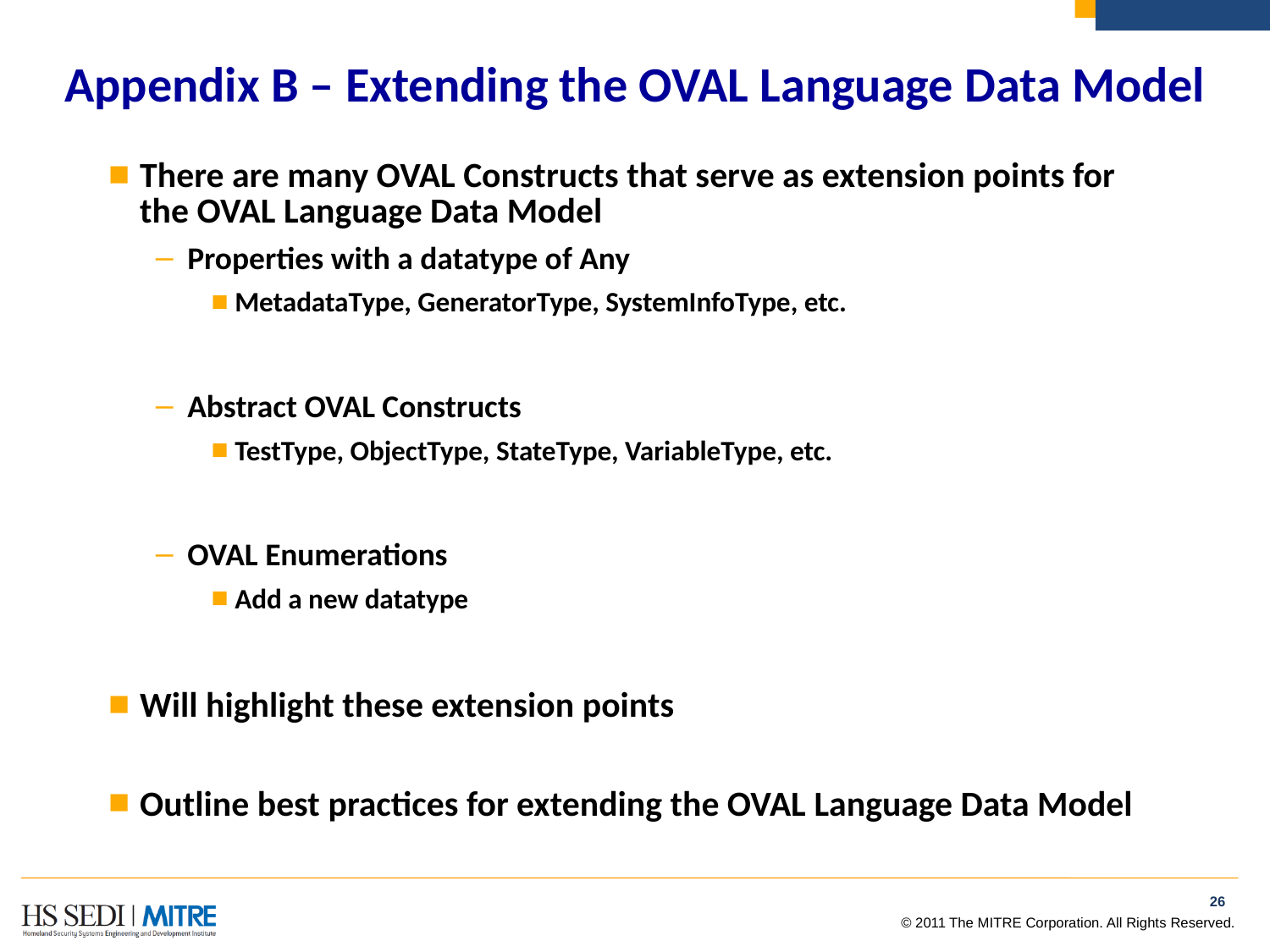

# Appendix B – Extending the OVAL Language Data Model
There are many OVAL Constructs that serve as extension points for the OVAL Language Data Model
Properties with a datatype of Any
MetadataType, GeneratorType, SystemInfoType, etc.

Abstract OVAL Constructs
TestType, ObjectType, StateType, VariableType, etc.

OVAL Enumerations
Add a new datatype

Will highlight these extension points

Outline best practices for extending the OVAL Language Data Model

26